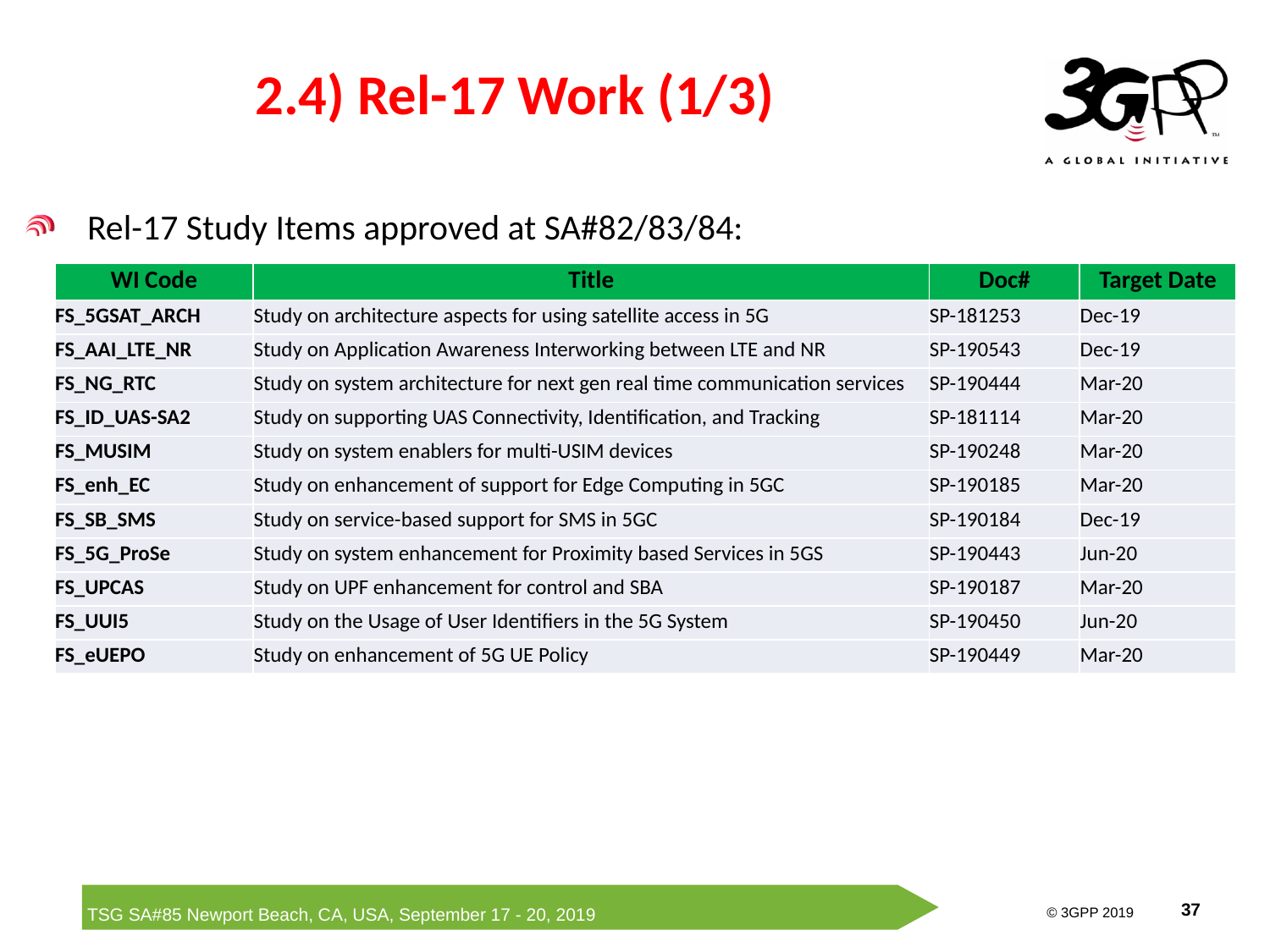

# 2.4) Rel-17 Work (1/3)
Rel-17 Study Items approved at SA#82/83/84:

| WI Code | Title | Doc# | Target Date |
| --- | --- | --- | --- |
| FS\_5GSAT\_ARCH | Study on architecture aspects for using satellite access in 5G | SP-181253 | Dec-19 |
| FS\_AAI\_LTE\_NR | Study on Application Awareness Interworking between LTE and NR | SP-190543 | Dec-19 |
| FS\_NG\_RTC | Study on system architecture for next gen real time communication services | SP-190444 | Mar-20 |
| FS\_ID\_UAS-SA2 | Study on supporting UAS Connectivity, Identification, and Tracking | SP-181114 | Mar-20 |
| FS\_MUSIM | Study on system enablers for multi-USIM devices | SP-190248 | Mar-20 |
| FS\_enh\_EC | Study on enhancement of support for Edge Computing in 5GC | SP-190185 | Mar-20 |
| FS\_SB\_SMS | Study on service-based support for SMS in 5GC | SP-190184 | Dec-19 |
| FS\_5G\_ProSe | Study on system enhancement for Proximity based Services in 5GS | SP-190443 | Jun-20 |
| FS\_UPCAS | Study on UPF enhancement for control and SBA | SP-190187 | Mar-20 |
| FS\_UUI5 | Study on the Usage of User Identifiers in the 5G System | SP-190450 | Jun-20 |
| FS\_eUEPO | Study on enhancement of 5G UE Policy | SP-190449 | Mar-20 |